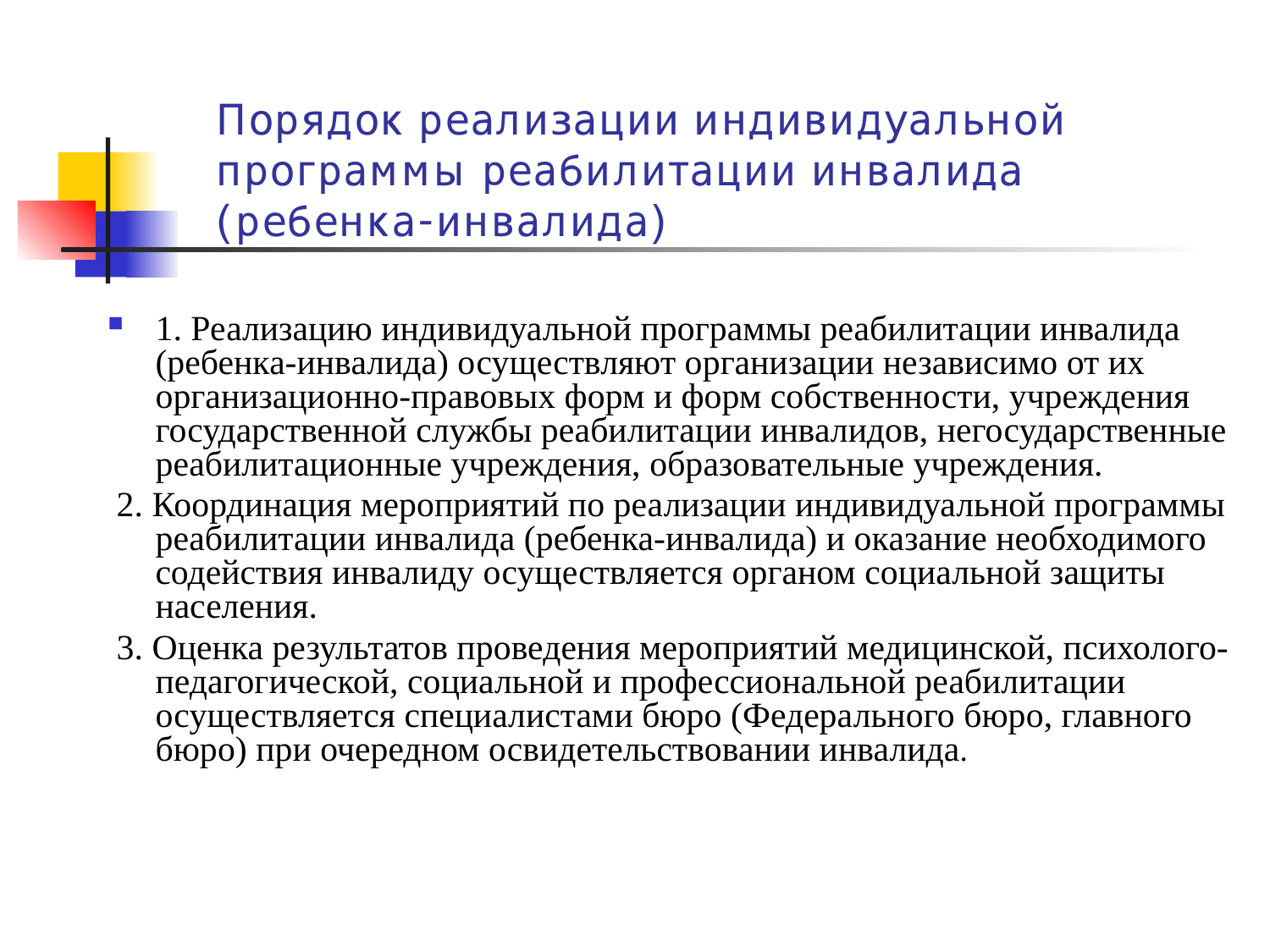

#
Порядок реализации индивидуальной программы реабилитации инвалида (ребенка-инвалида)

1. Реализацию индивидуальной программы реабилитации инвалида (ребенка-инвалида) осуществляют организации независимо от их организационно-правовых форм и форм собственности, учреждения государственной службы реабилитации инвалидов, негосударственные реабилитационные учреждения, образовательные учреждения.
 2. Координация мероприятий по реализации индивидуальной программы реабилитации инвалида (ребенка-инвалида) и оказание необходимого содействия инвалиду осуществляется органом социальной защиты населения.
 3. Оценка результатов проведения мероприятий медицинской, психолого-педагогической, социальной и профессиональной реабилитации осуществляется специалистами бюро (Федерального бюро, главного бюро) при очередном освидетельствовании инвалида.